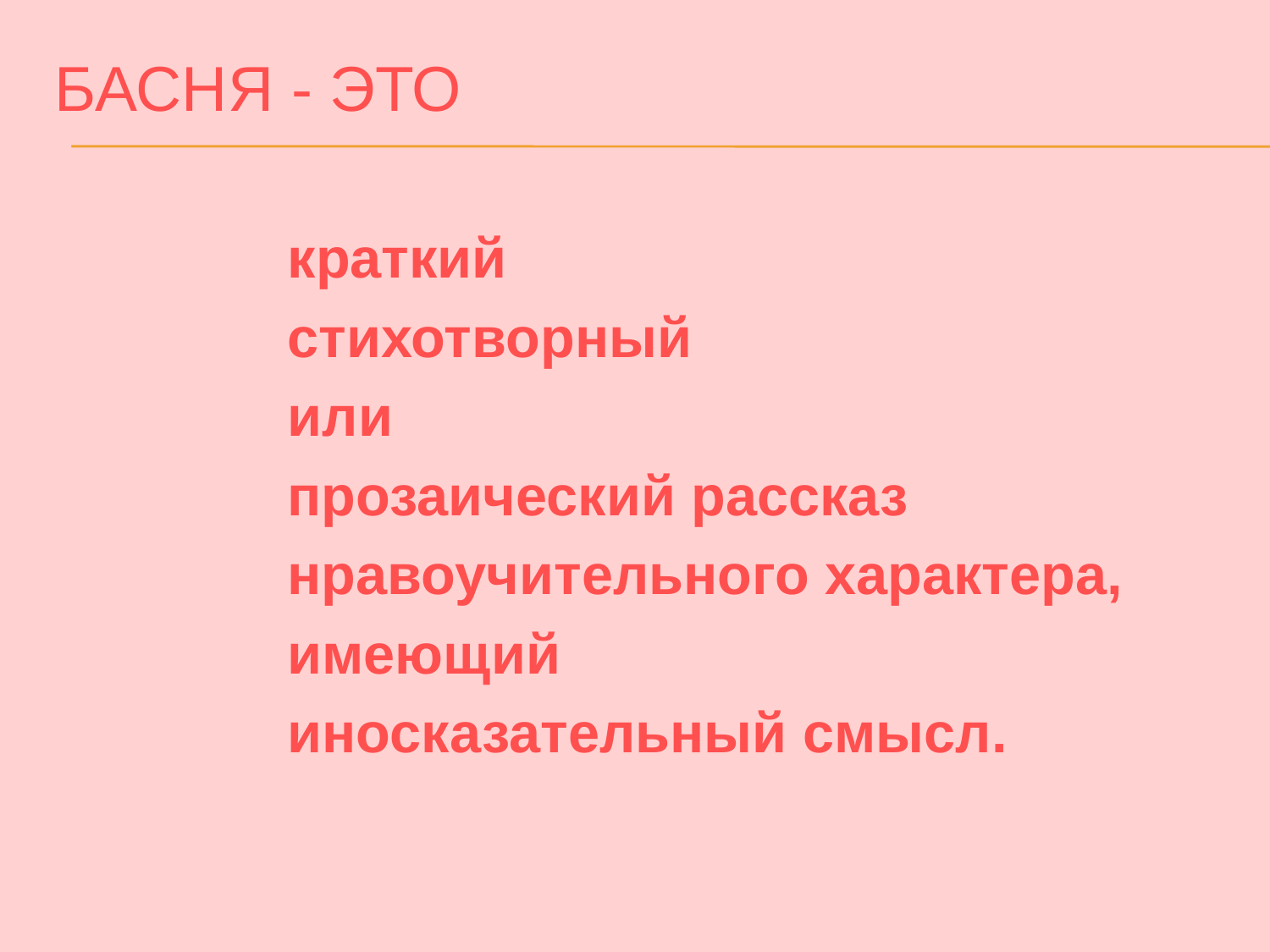

# Басня - это
краткий
стихотворный
или
прозаический рассказ
нравоучительного характера,
имеющий
иносказательный смысл.